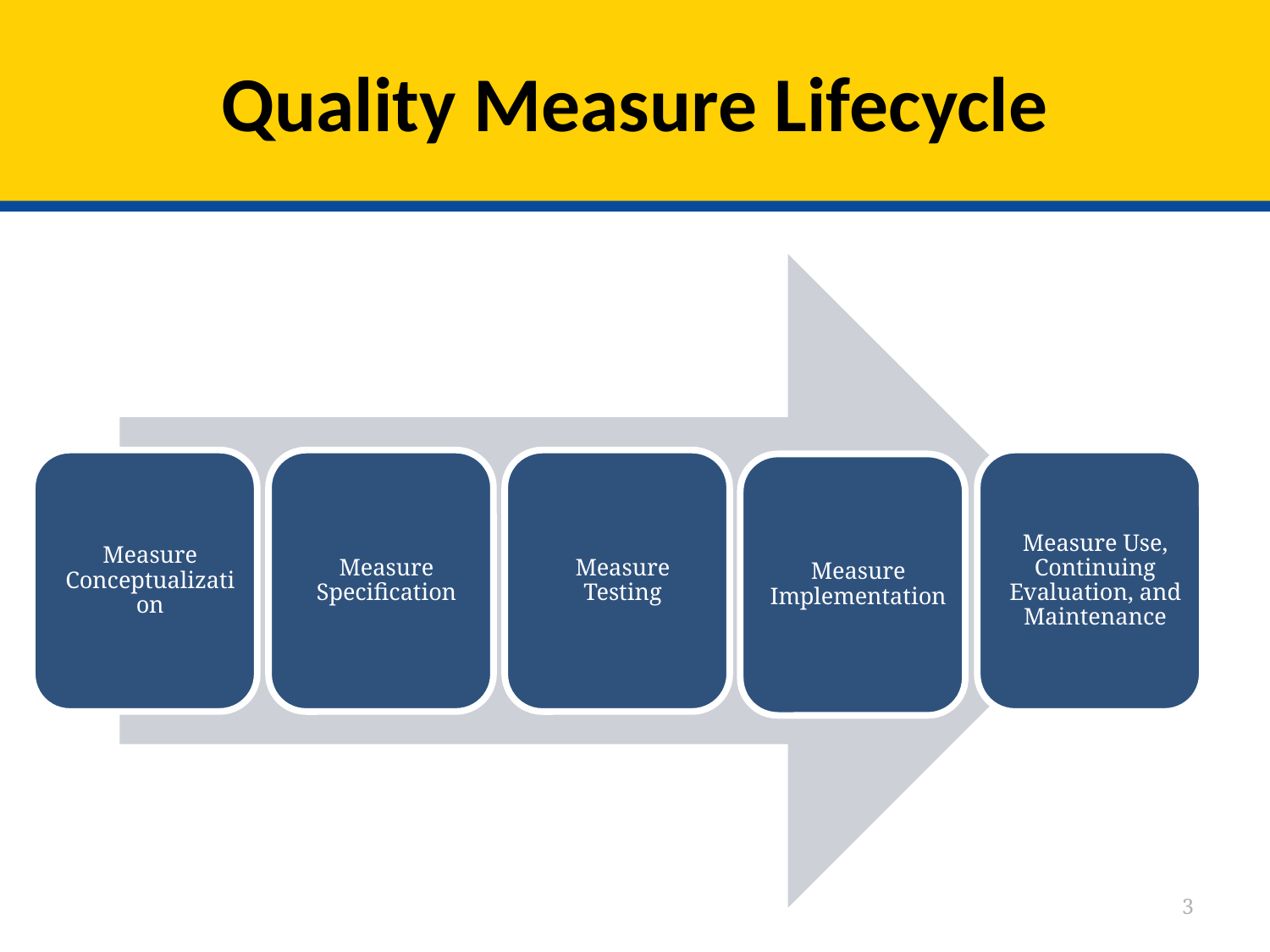

# Quality Measure Lifecycle
Measure Conceptualization
Measure Specification
Measure Testing
Measure Implementation
Measure Use, Continuing Evaluation, and Maintenance
3